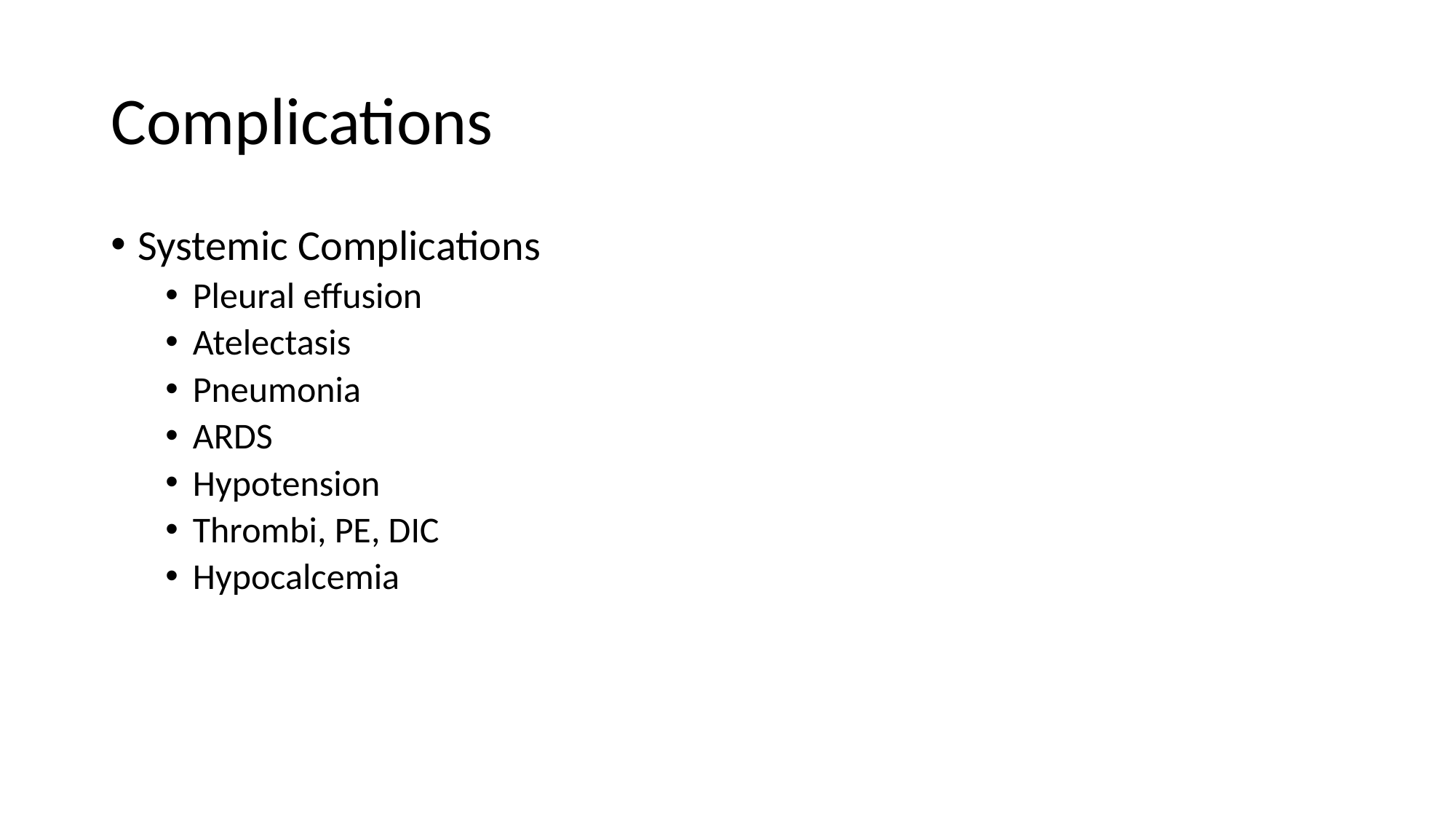

# Complications
Systemic Complications
Pleural effusion
Atelectasis
Pneumonia
ARDS
Hypotension
Thrombi, PE, DIC
Hypocalcemia